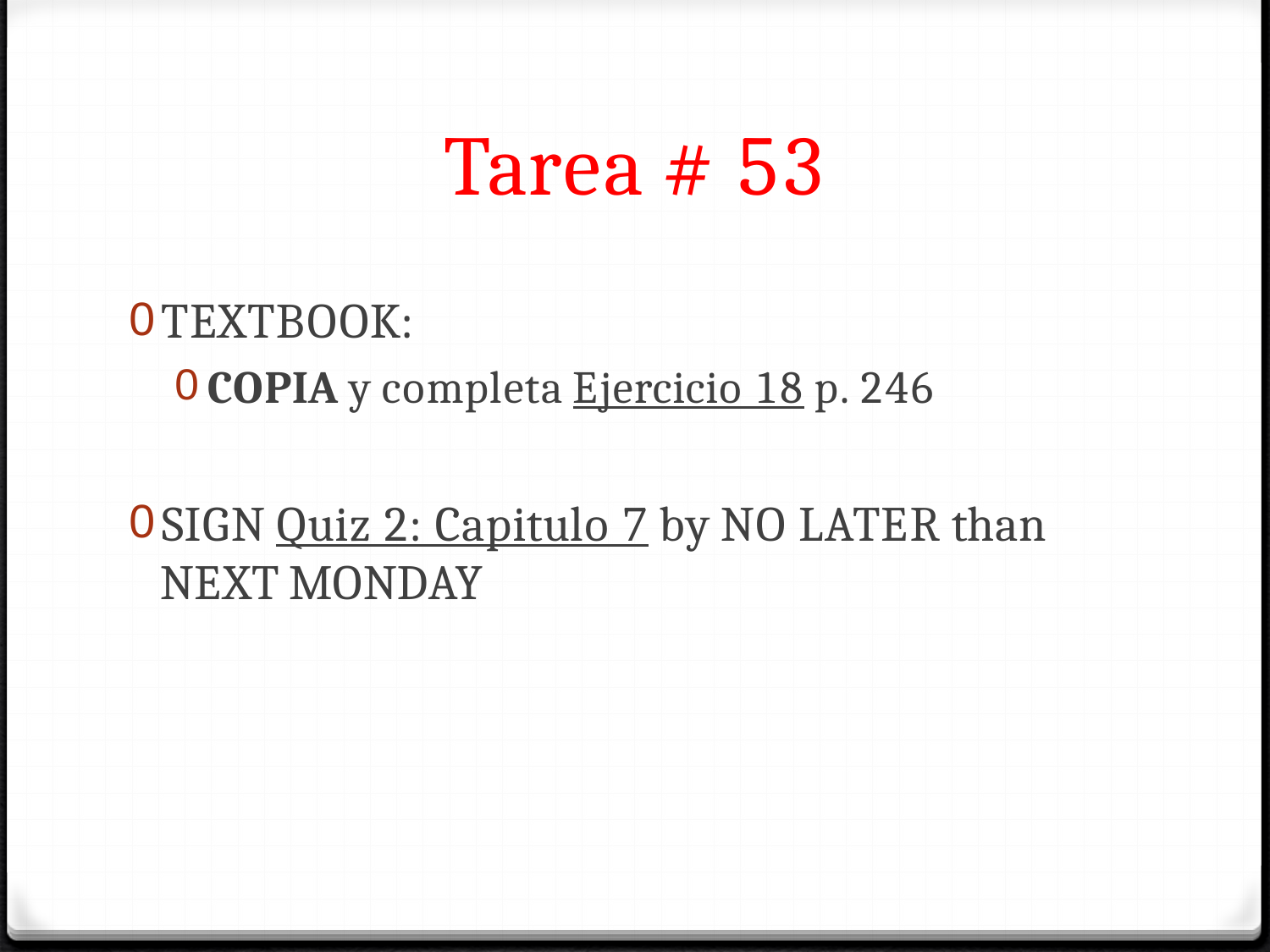

# Tarea # 53
TEXTBOOK:
COPIA y completa Ejercicio 18 p. 246

SIGN Quiz 2: Capitulo 7 by NO LATER than NEXT MONDAY